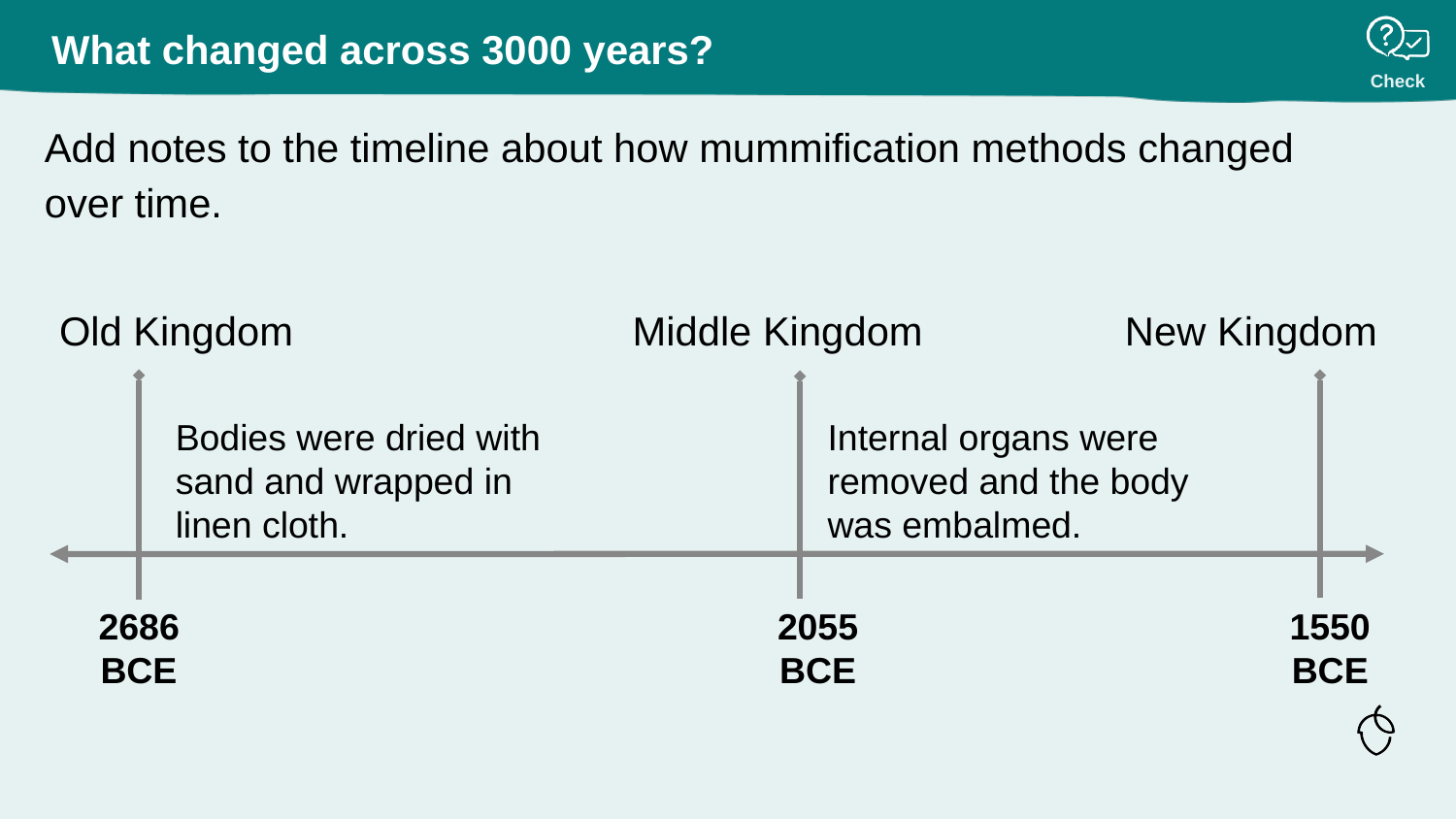

# What changed across 3000 years?
Add notes to the timeline about how mummification methods changed over time.
Old Kingdom
Middle Kingdom
New Kingdom
Bodies were dried with sand and wrapped in linen cloth.
Internal organs were removed and the body was embalmed.
2686 BCE
2055
BCE
1550 BCE